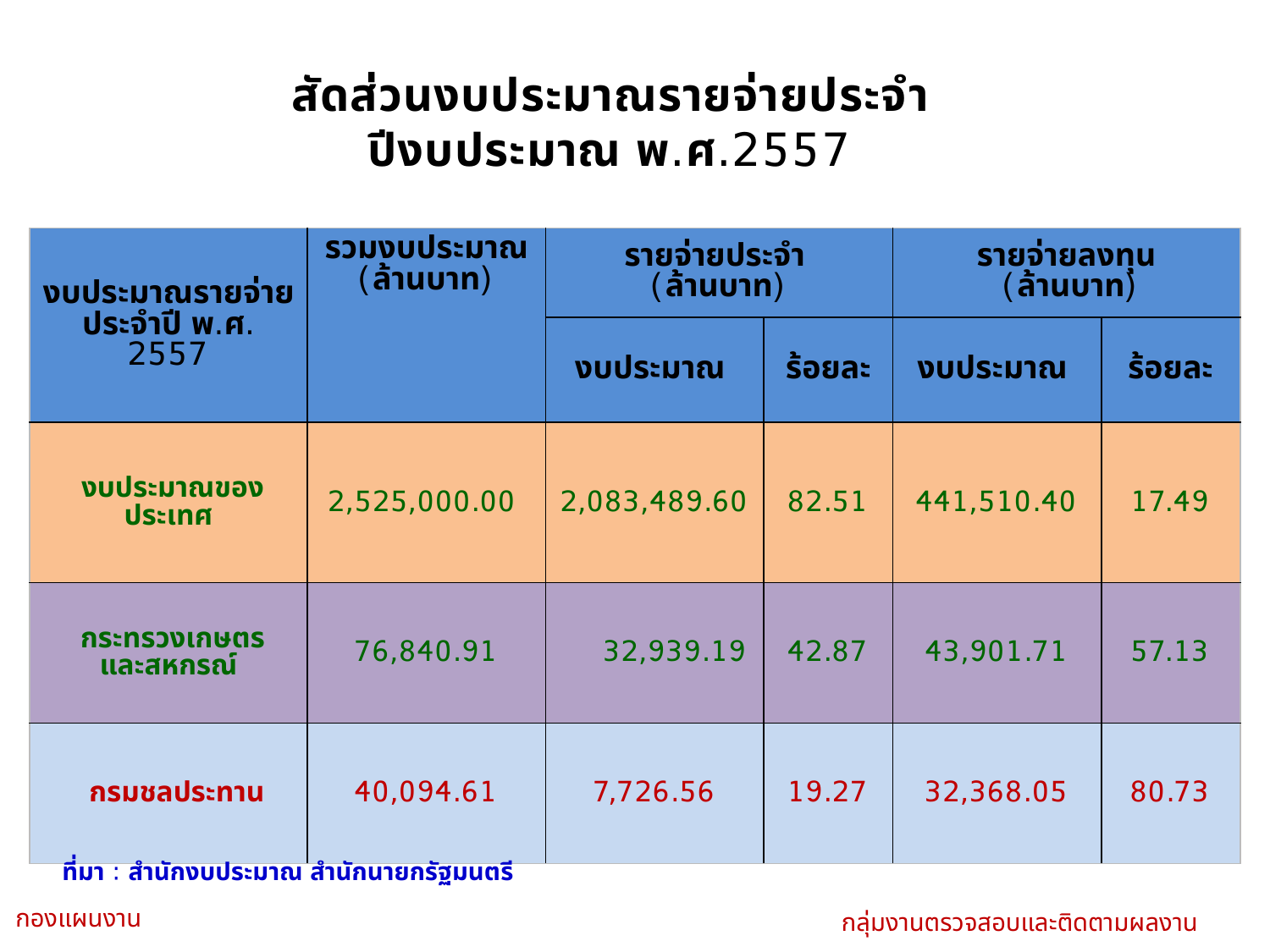

สัดส่วนงบประมาณรายจ่ายประจำ
ปีงบประมาณ พ.ศ.2557

| งบประมาณรายจ่ายประจำปี พ.ศ. 2557 | รวมงบประมาณ (ล้านบาท) | รายจ่ายประจำ (ล้านบาท) |  | รายจ่ายลงทุน (ล้านบาท) |  |
| --- | --- | --- | --- | --- | --- |
|  |  | งบประมาณ | ร้อยละ | งบประมาณ | ร้อยละ |
| งบประมาณของประเทศ | 2,525,000.00 | 2,083,489.60 | 82.51 | 441,510.40 | 17.49 |
| กระทรวงเกษตร และสหกรณ์ | 76,840.91 | 32,939.19 | 42.87 | 43,901.71 | 57.13 |
| กรมชลประทาน | 40,094.61 | 7,726.56 | 19.27 | 32,368.05 | 80.73 |
ที่มา : สำนักงบประมาณ สำนักนายกรัฐมนตรี
กองแผนงาน
กลุ่มงานตรวจสอบและติดตามผลงาน